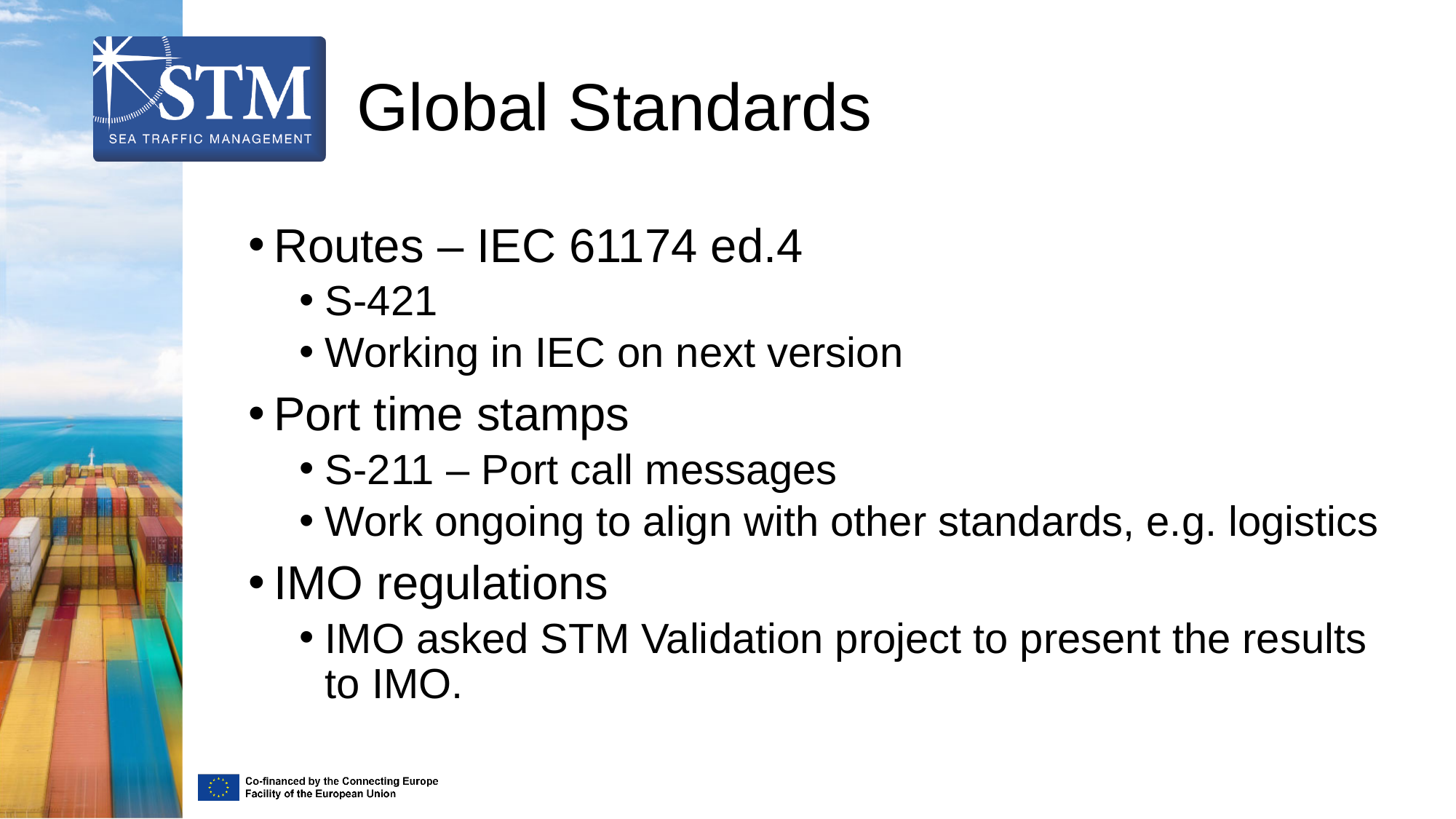

# Global Standards
Routes – IEC 61174 ed.4
S-421
Working in IEC on next version
Port time stamps
S-211 – Port call messages
Work ongoing to align with other standards, e.g. logistics
IMO regulations
IMO asked STM Validation project to present the results to IMO.